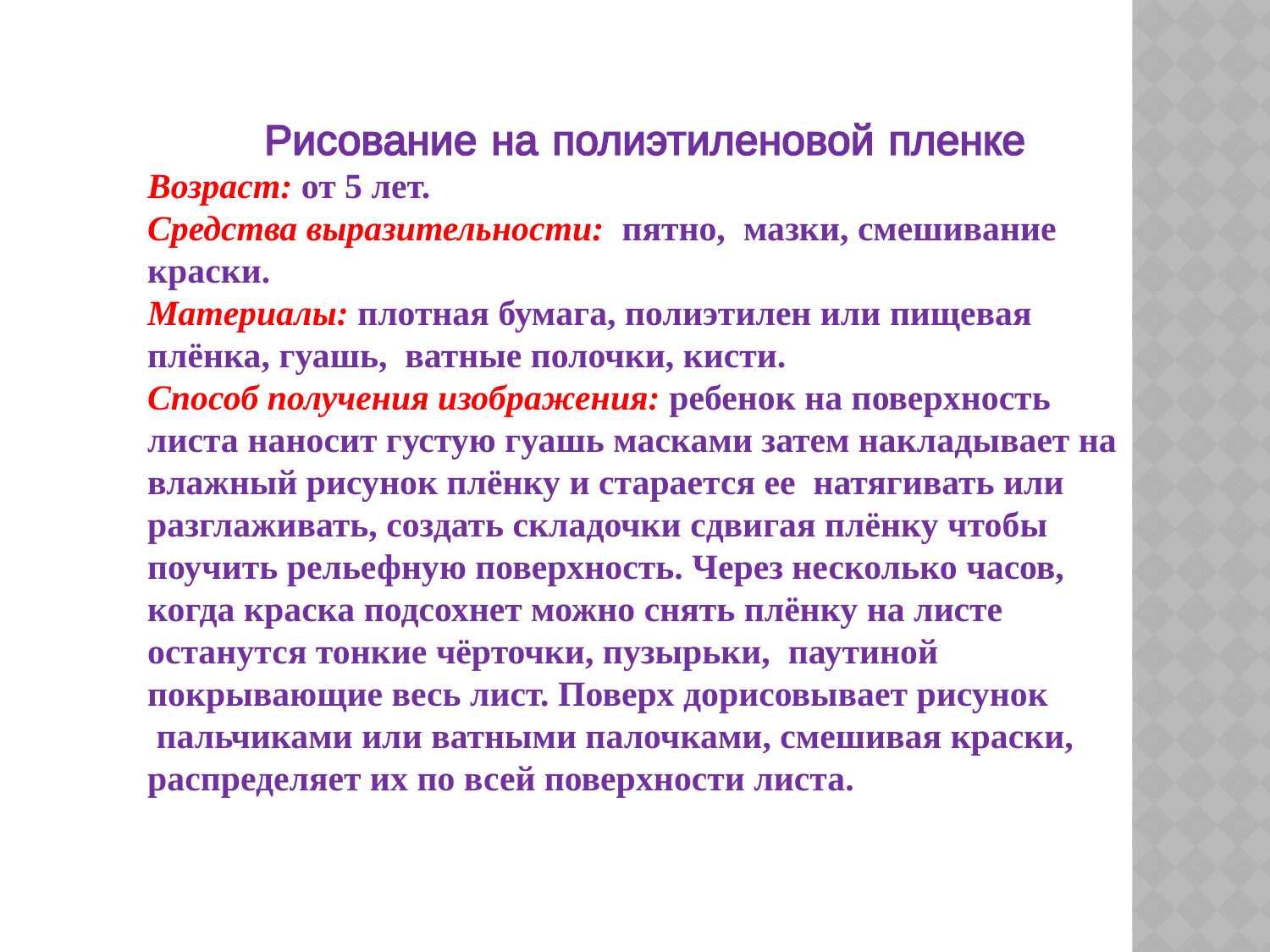

Рисование на полиэтиленовой пленке
Возраст: от 5 лет.
Средства выразительности:  пятно,  мазки, смешивание краски.
Материалы: плотная бумага, полиэтилен или пищевая плёнка, гуашь,  ватные полочки, кисти.
Способ получения изображения: ребенок на поверхность листа наносит густую гуашь масками затем накладывает на влажный рисунок плёнку и старается ее  натягивать или разглаживать, создать складочки сдвигая плёнку чтобы поучить рельефную поверхность. Через несколько часов, когда краска подсохнет можно снять плёнку на листе останутся тонкие чёрточки, пузырьки,  паутиной покрывающие весь лист. Поверх дорисовывает рисунок
 пальчиками или ватными палочками, смешивая краски, распределяет их по всей поверхности листа.